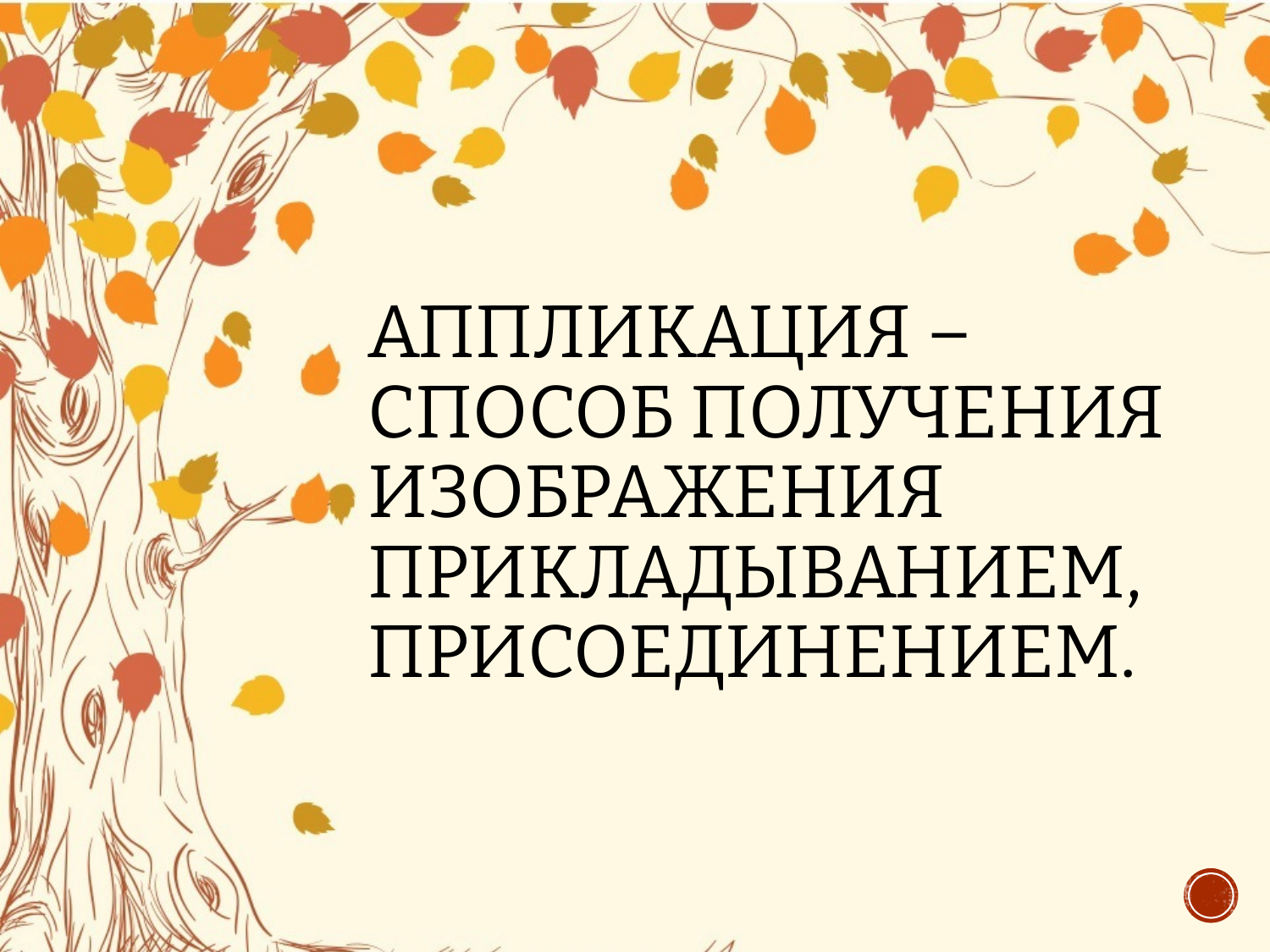

# Аппликация – способ получения изображения прикладыванием, присоединением.